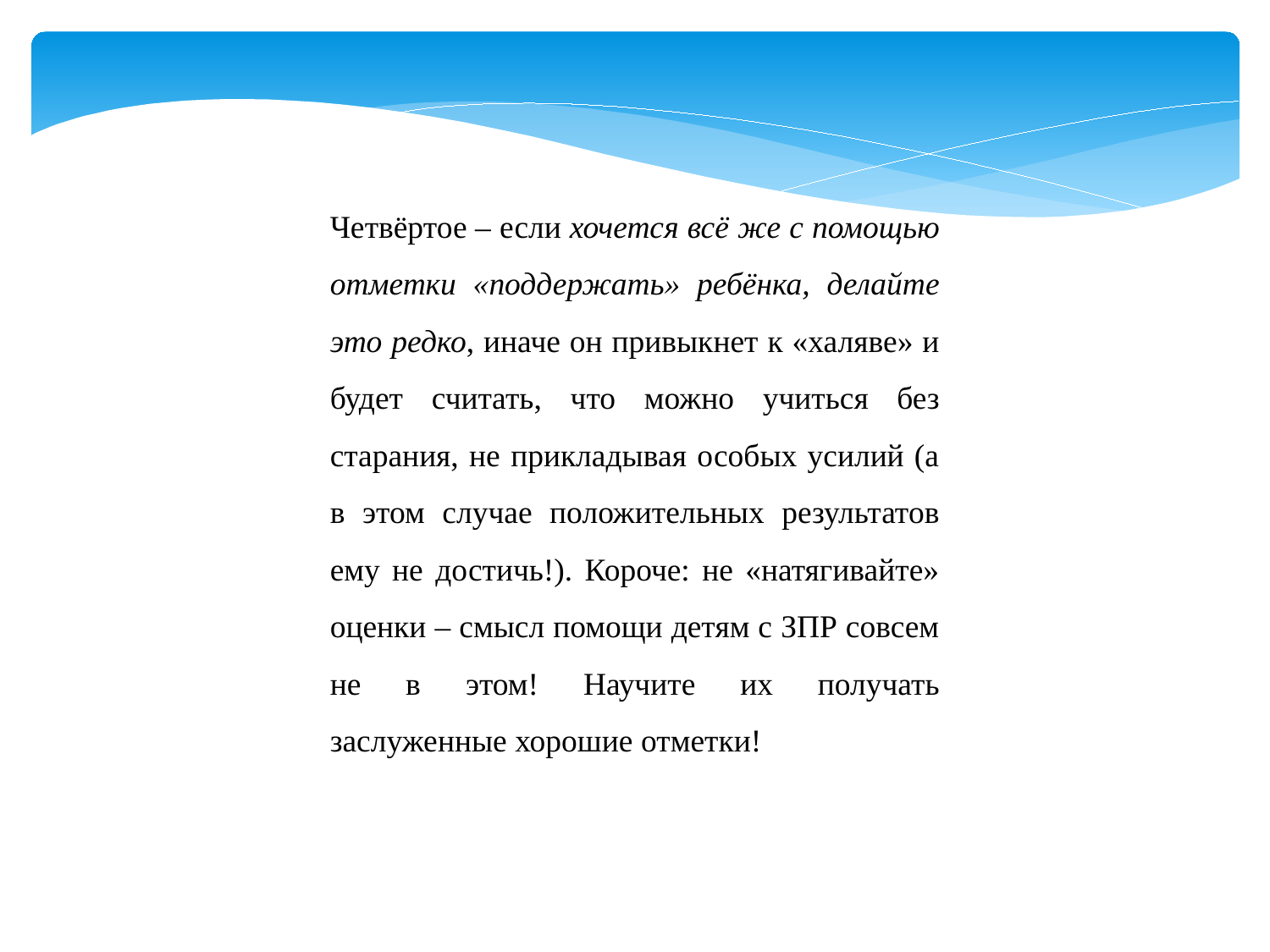

Четвёртое – если хочется всё же с помощью отметки «поддержать» ребёнка, делайте это редко, иначе он привыкнет к «халяве» и будет считать, что можно учиться без старания, не прикладывая особых усилий (а в этом случае положительных результатов ему не достичь!). Короче: не «натягивайте» оценки – смысл помощи детям с ЗПР совсем не в этом! Научите их получать заслуженные хорошие отметки!